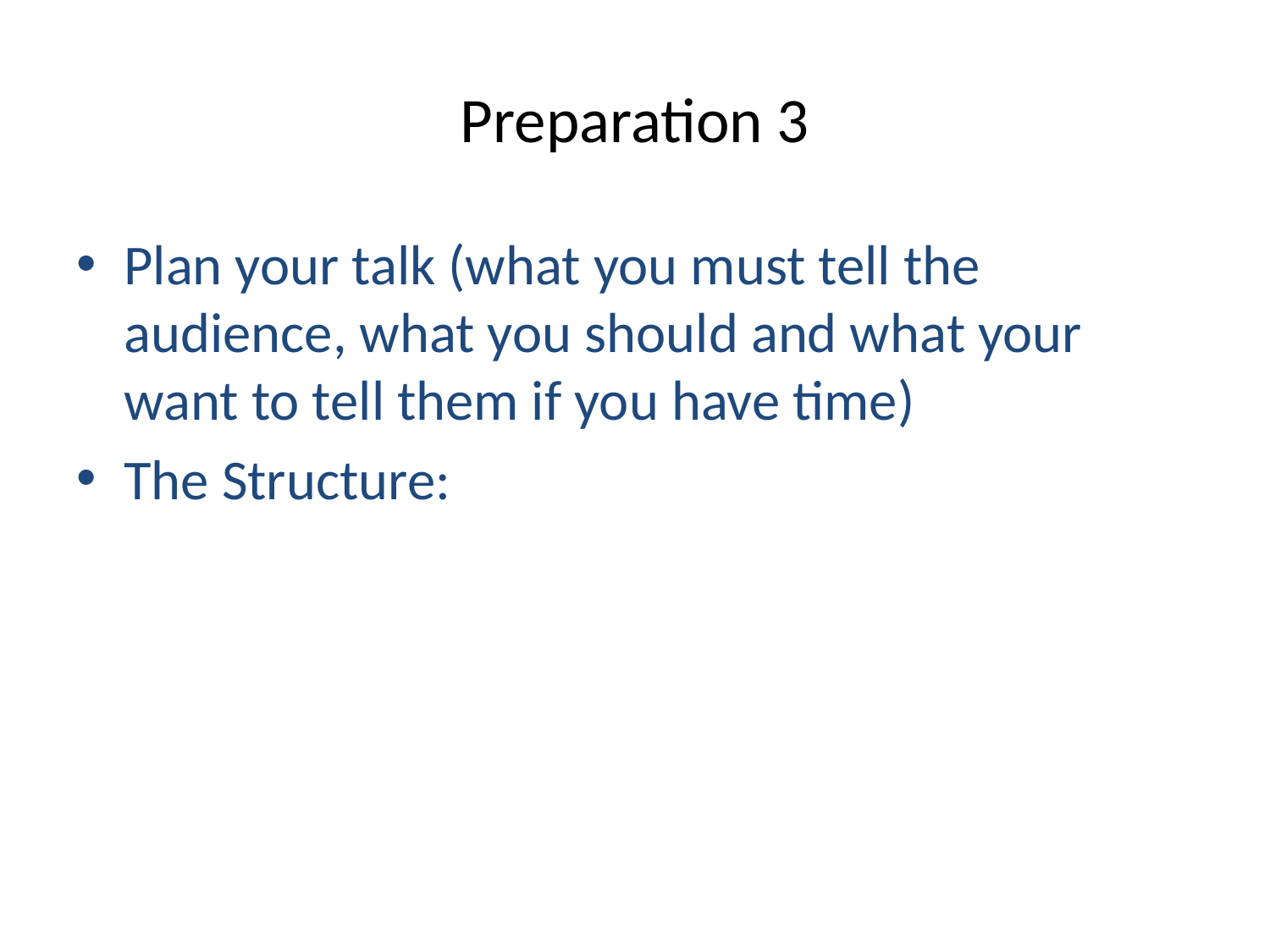

# Preparation 3
Plan your talk (what you must tell the audience, what you should and what your want to tell them if you have time)
The Structure: